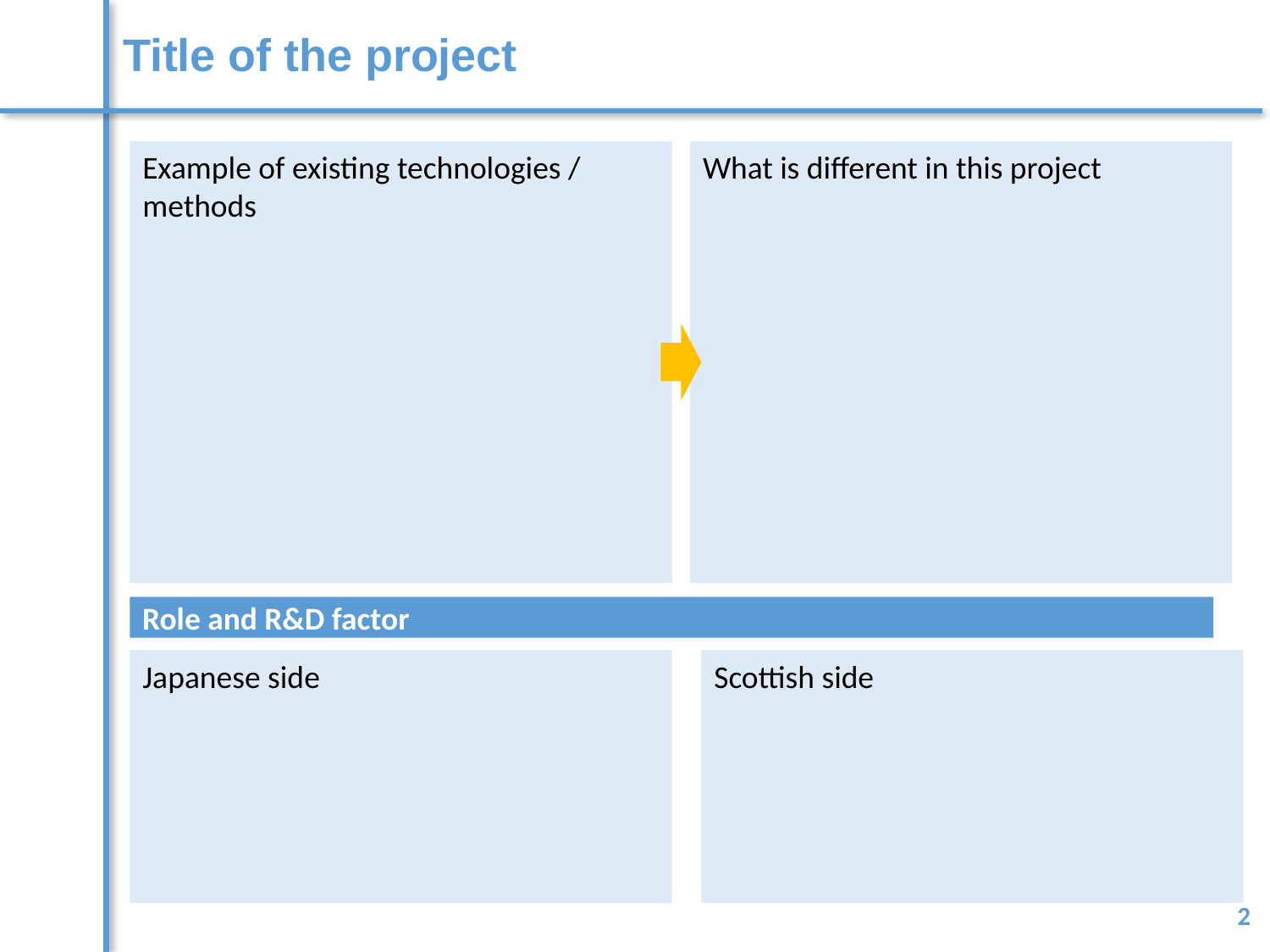

# Title of the project
Example of existing technologies / methods
What is different in this project

Role and R&D factor
Japanese side
Scottish side